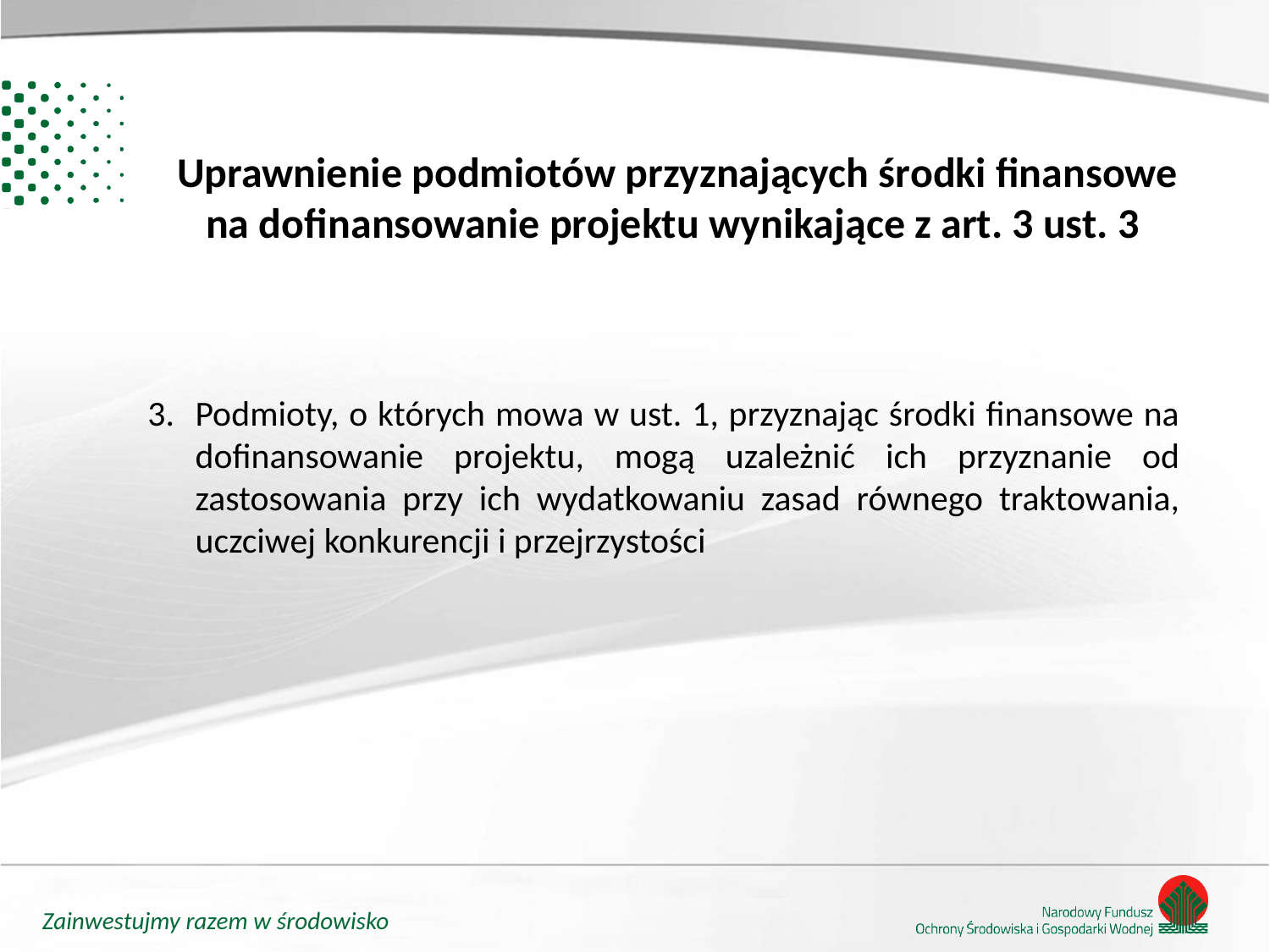

# Uprawnienie podmiotów przyznających środki finansowe na dofinansowanie projektu wynikające z art. 3 ust. 3

3.	Podmioty, o których mowa w ust. 1, przyznając środki finansowe na dofinansowanie projektu, mogą uzależnić ich przyznanie od zastosowania przy ich wydatkowaniu zasad równego traktowania, uczciwej konkurencji i przejrzystości